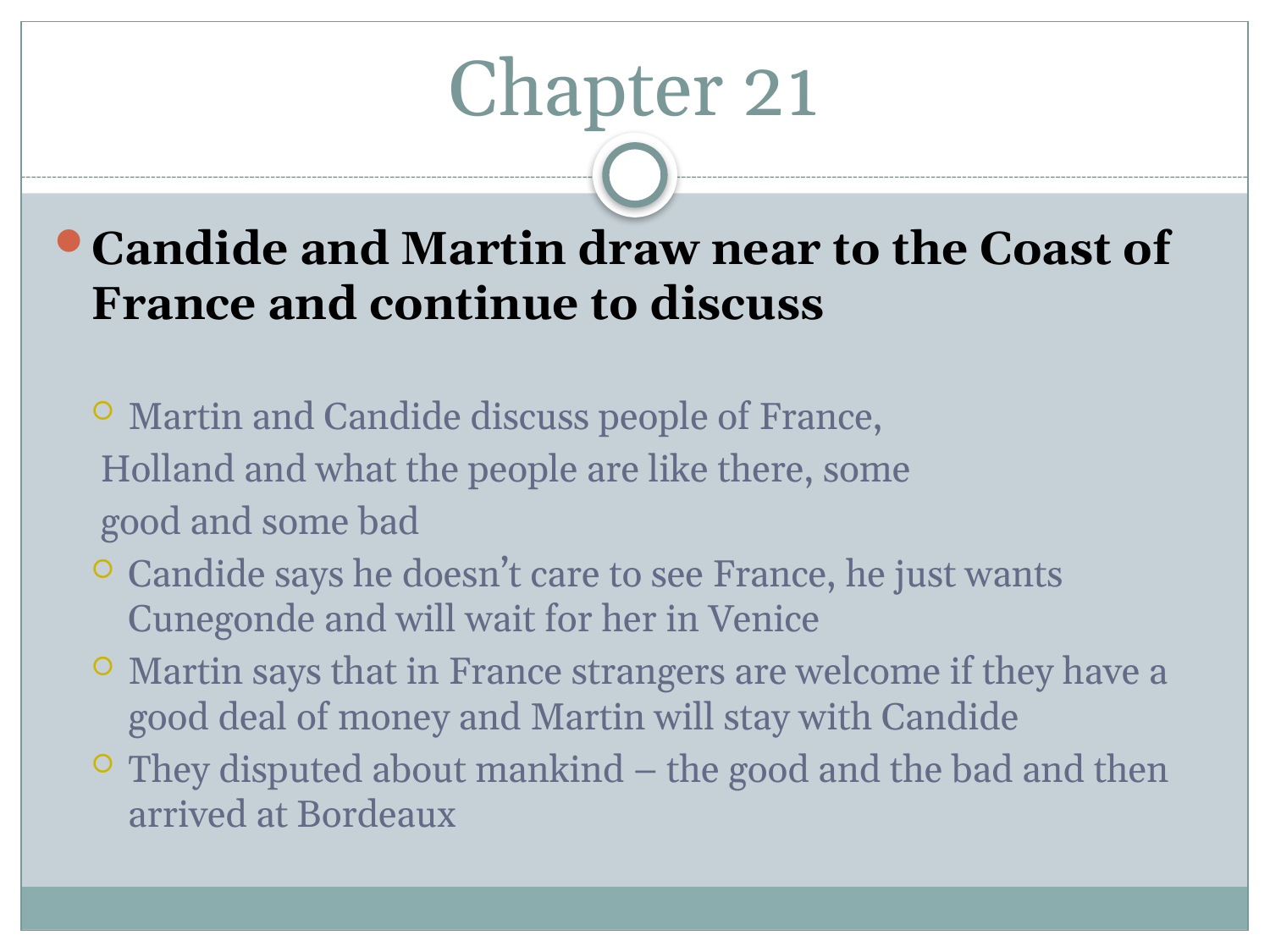

# Chapter 21
Candide and Martin draw near to the Coast of France and continue to discuss
Martin and Candide discuss people of France,
 Holland and what the people are like there, some
 good and some bad
Candide says he doesn’t care to see France, he just wants Cunegonde and will wait for her in Venice
Martin says that in France strangers are welcome if they have a good deal of money and Martin will stay with Candide
They disputed about mankind – the good and the bad and then arrived at Bordeaux